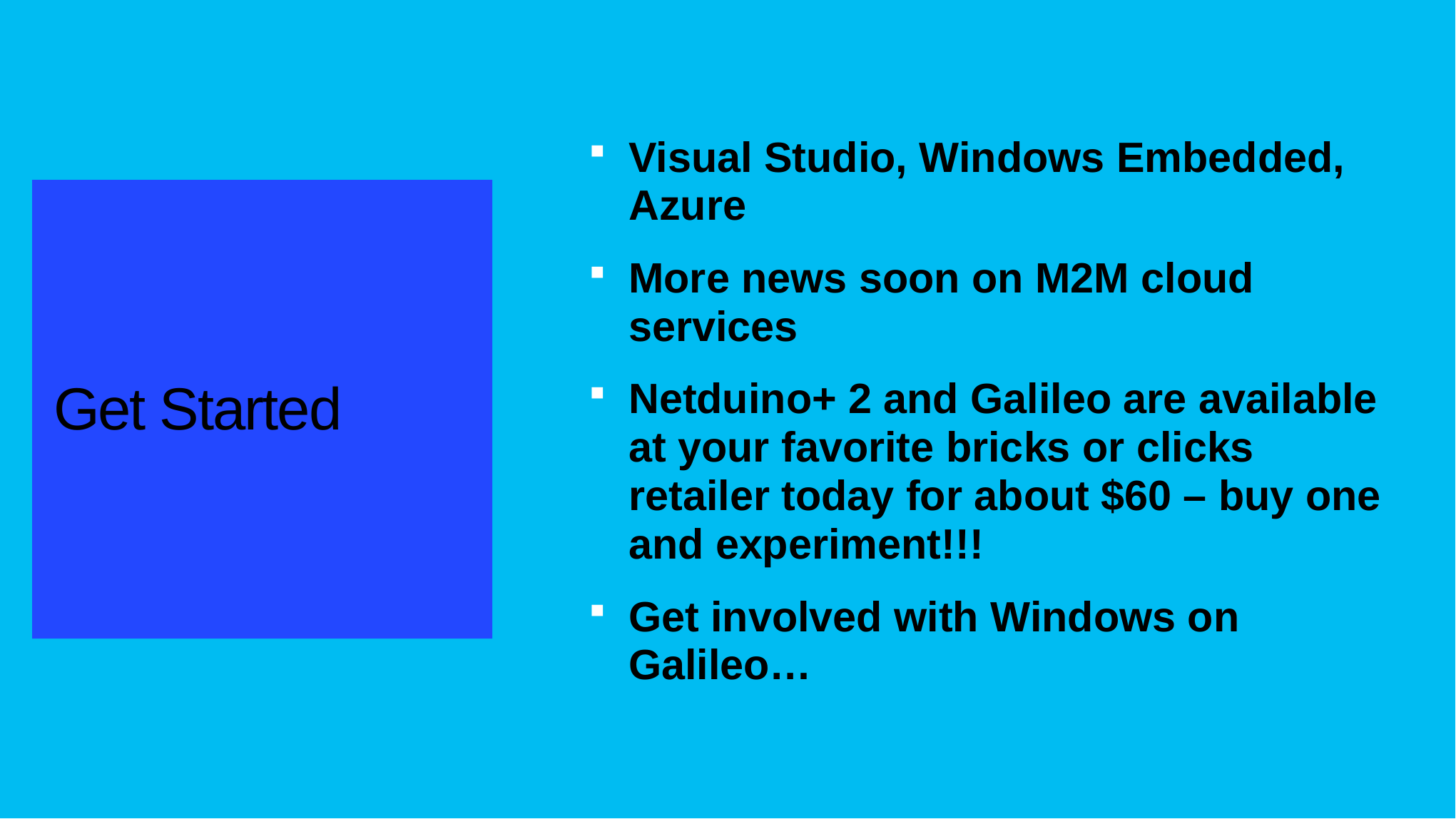

Visual Studio, Windows Embedded, Azure
More news soon on M2M cloud services
Netduino+ 2 and Galileo are available at your favorite bricks or clicks retailer today for about $60 – buy one and experiment!!!
Get involved with Windows on Galileo…
# Get Started